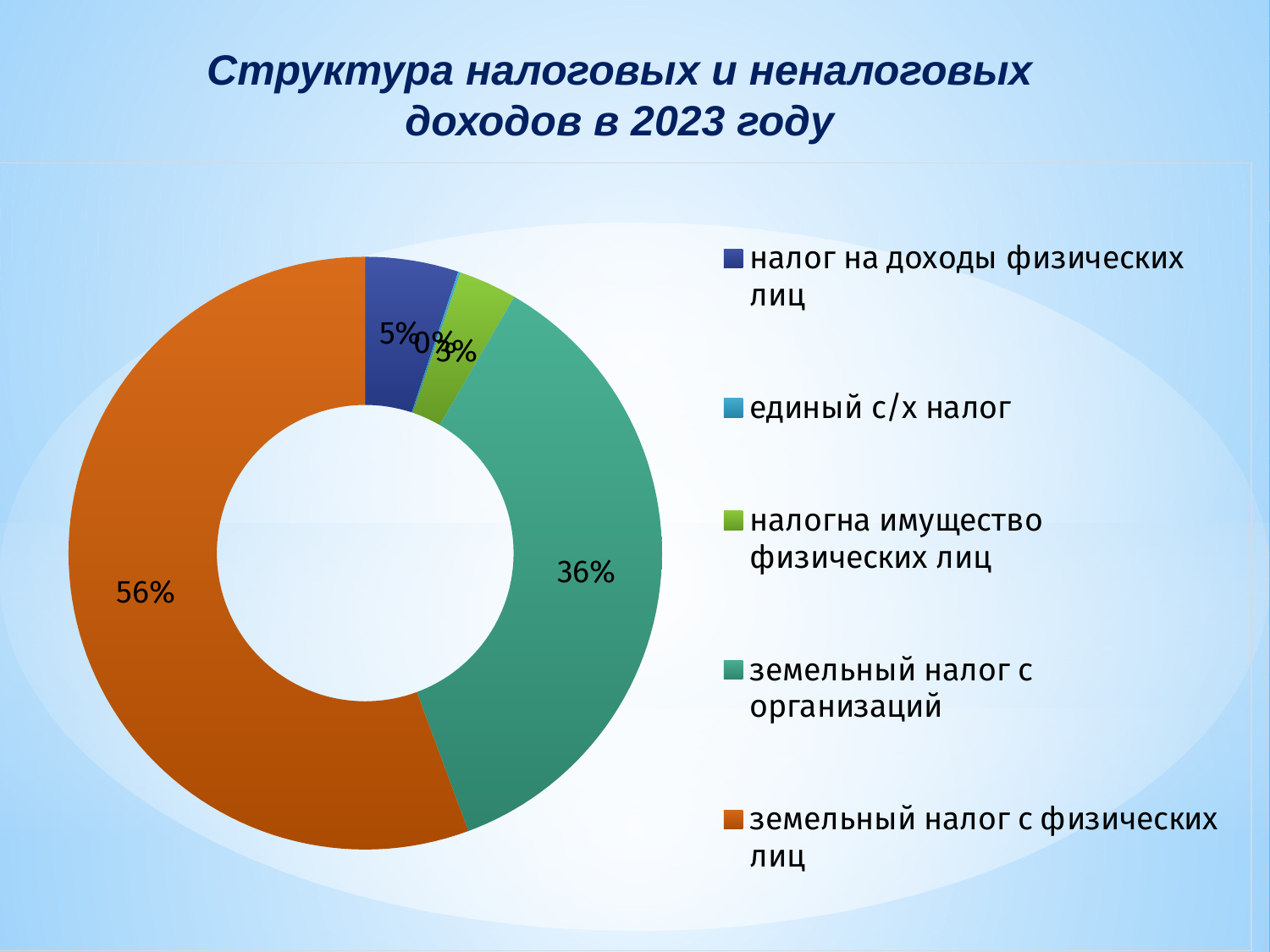

Структура налоговых и неналоговых доходов в 2023 году

### Chart

| Category | Продажи |
|---|---|
| налог на доходы физических лиц | 2.4 |
| единый с/х налог | 0.06 |
| налогна имущество физических лиц | 1.5 |
| земельный налог с организаций | 17.0 |
| земельный налог с физических лиц | 26.3 |